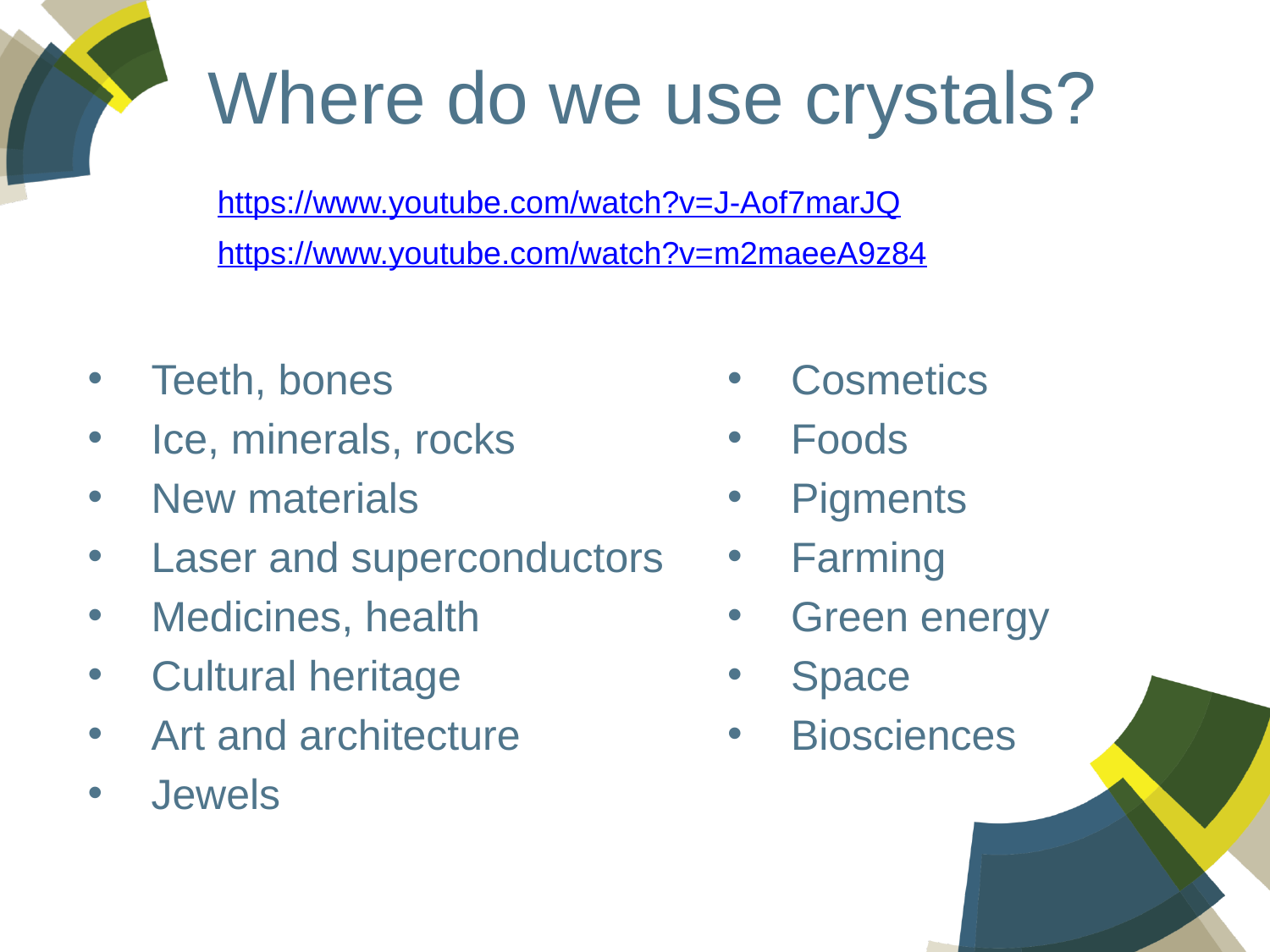

# Where do we use crystals?
https://www.youtube.com/watch?v=J-Aof7marJQ

https://www.youtube.com/watch?v=m2maeeA9z84

Teeth, bones
Ice, minerals, rocks
New materials
Laser and superconductors
Medicines, health
Cultural heritage
Art and architecture
Jewels
Cosmetics
Foods
Pigments
Farming
Green energy
Space
Biosciences